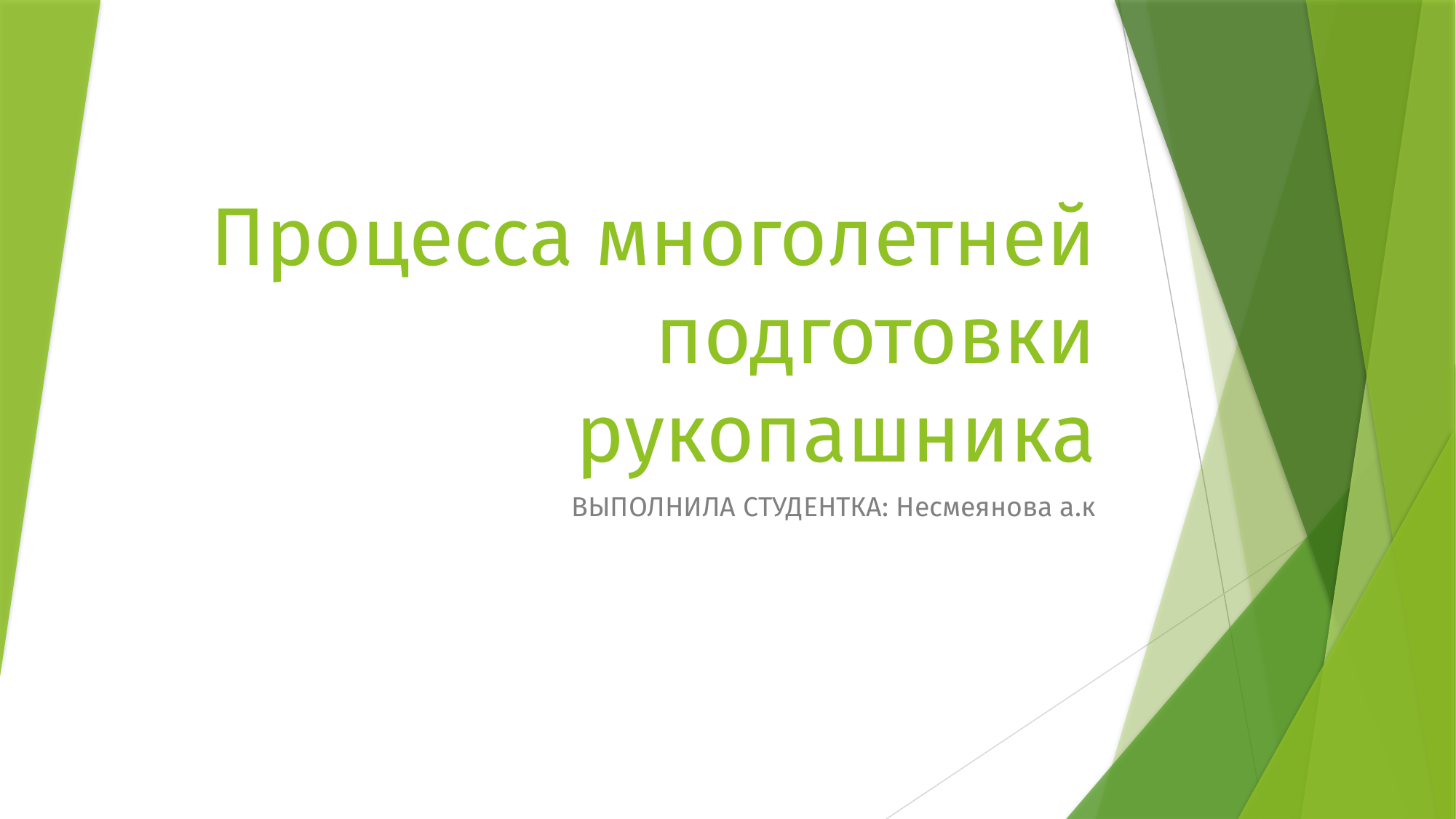

# Процесса многолетней подготовки рукопашника
ВЫПОЛНИЛА СТУДЕНТКА: Несмеянова а.к